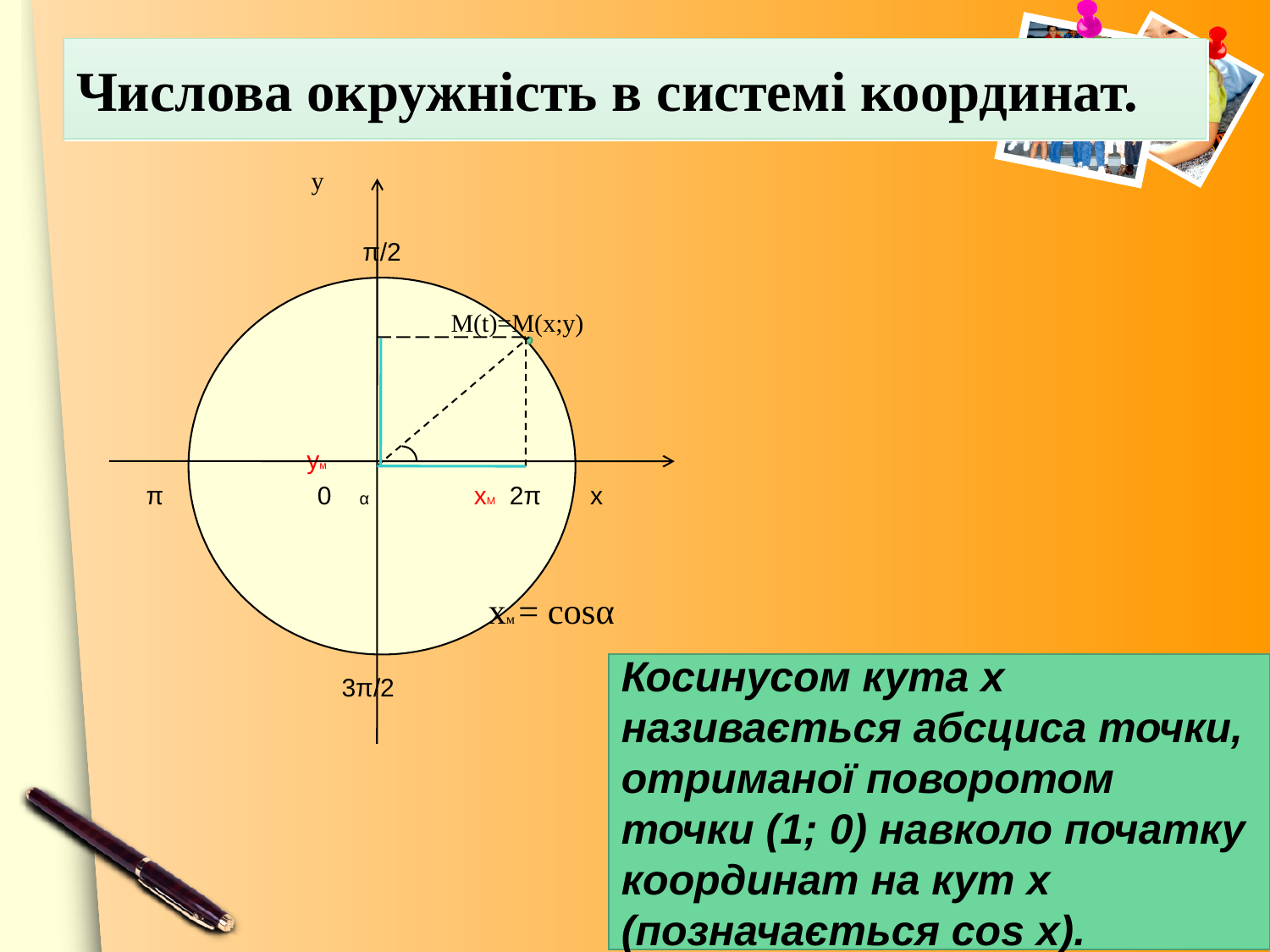

# Числова окружність в системі координат.
                                     у

                                         π/2

                                                           М(t)=M(x;y)

                                 ум
          π                      0    α               хМ  2π       х

                                                           хм = cosα

                                      3π/2

Косинусом кута х називається абсциса точки, отриманої поворотом точки (1; 0) навколо початку координат на кут х (позначається cos x).